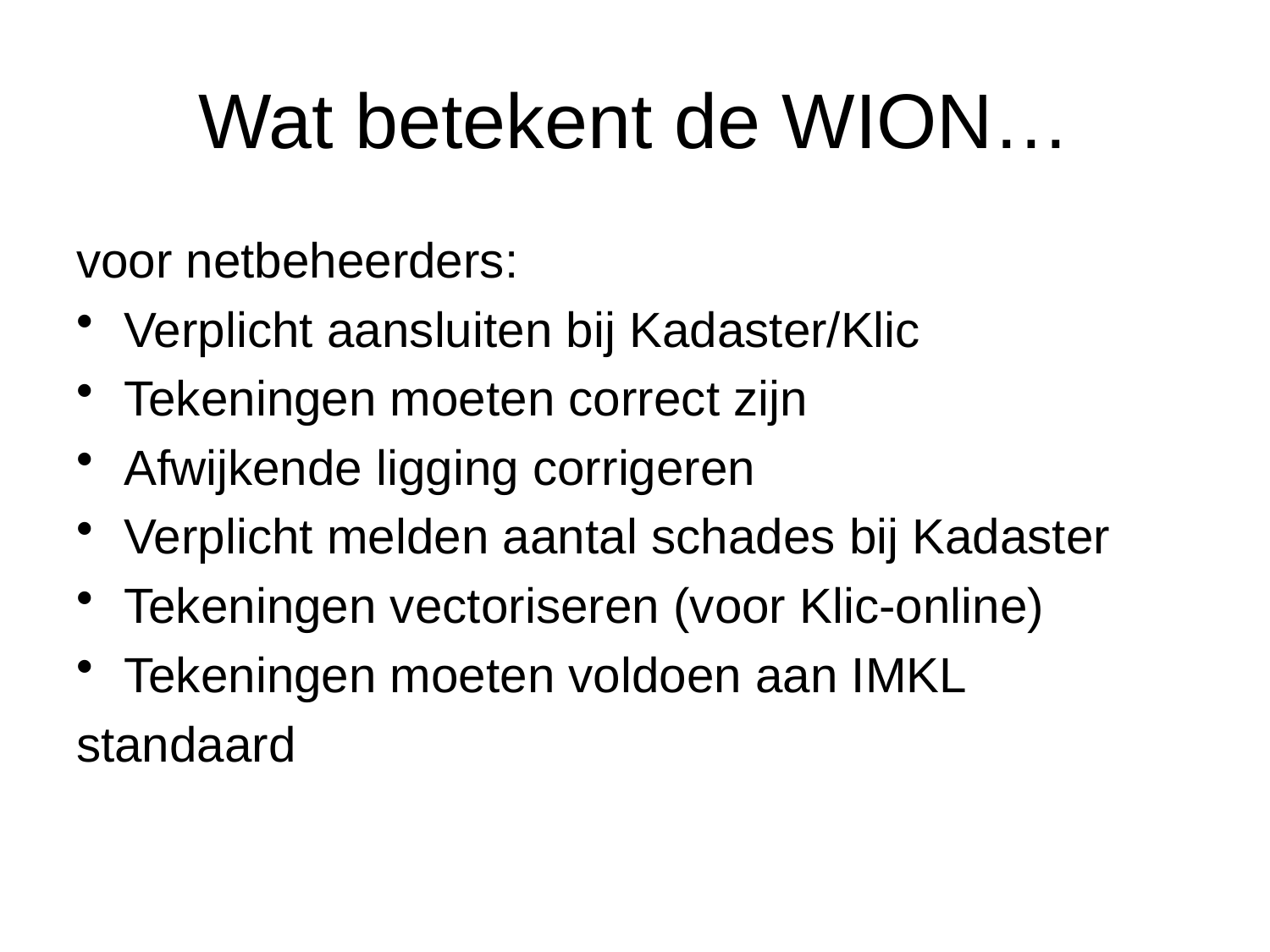

# Wat betekent de WION…
voor netbeheerders:
Verplicht aansluiten bij Kadaster/Klic
Tekeningen moeten correct zijn
Afwijkende ligging corrigeren
Verplicht melden aantal schades bij Kadaster
Tekeningen vectoriseren (voor Klic-online)
Tekeningen moeten voldoen aan IMKL
standaard